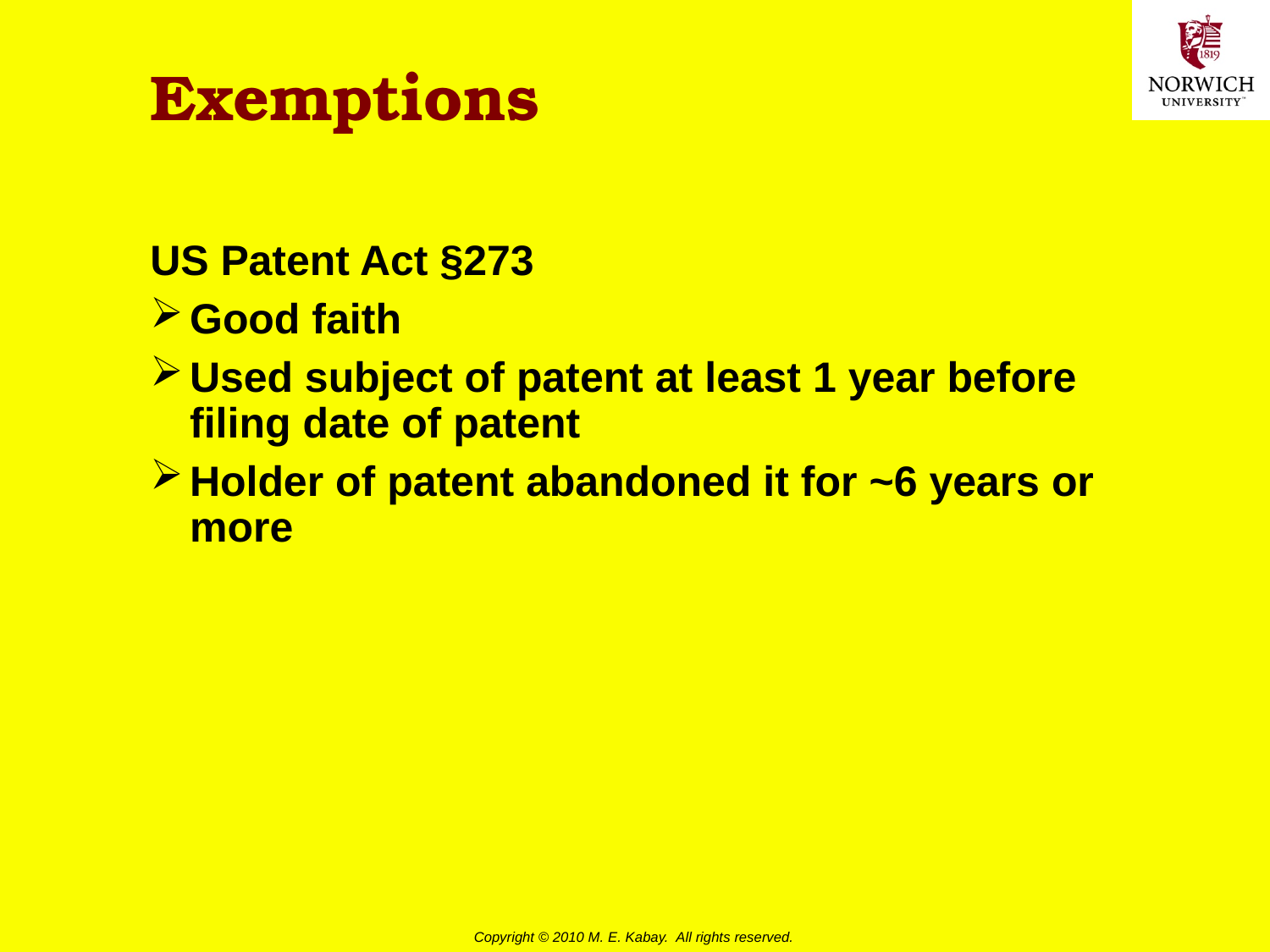

# Exemptions
US Patent Act §273
Good faith
Used subject of patent at least 1 year before filing date of patent
Holder of patent abandoned it for ~6 years or more